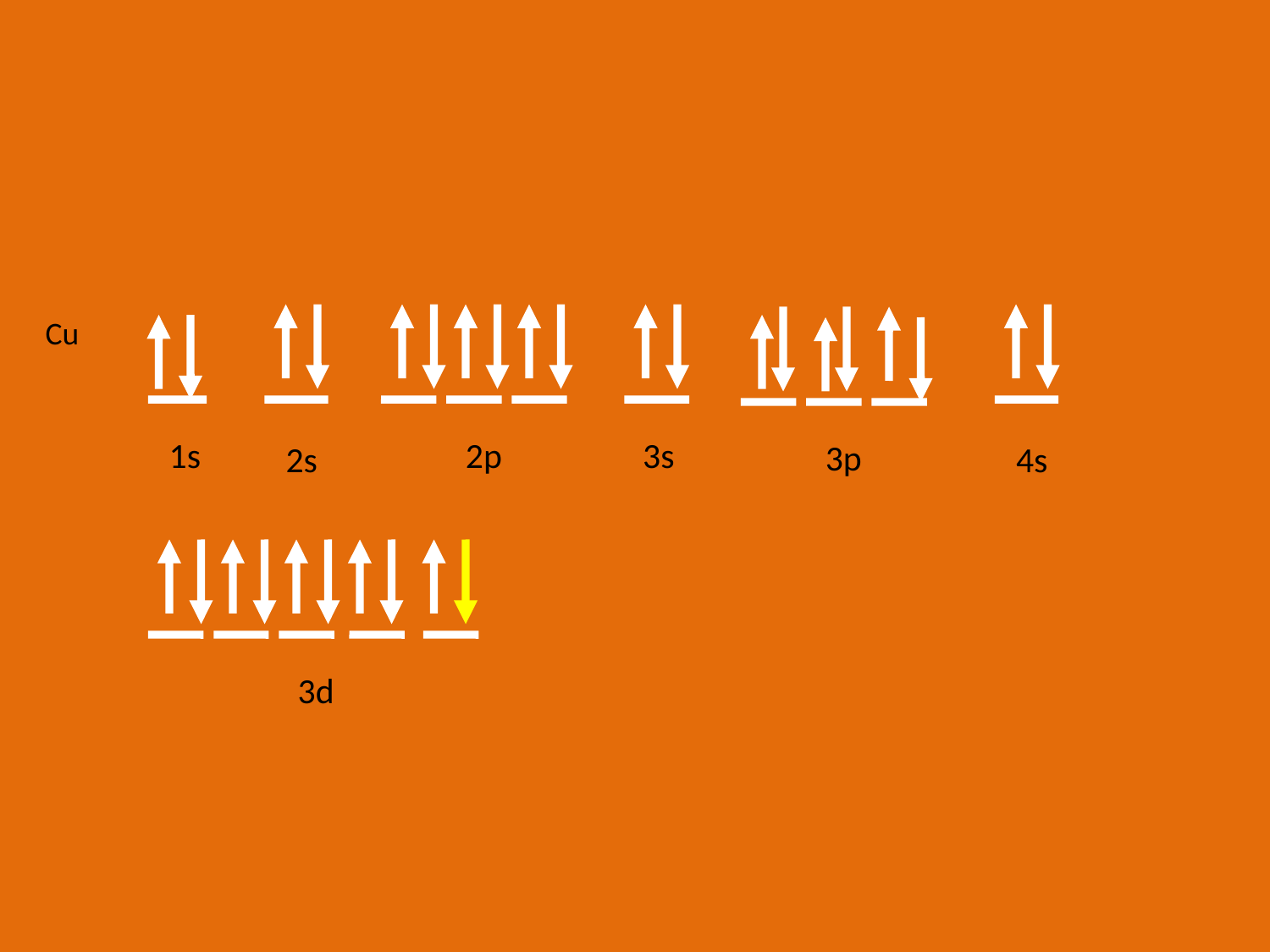

Cu

1s

2s

2p

3s

4s

3p

3d